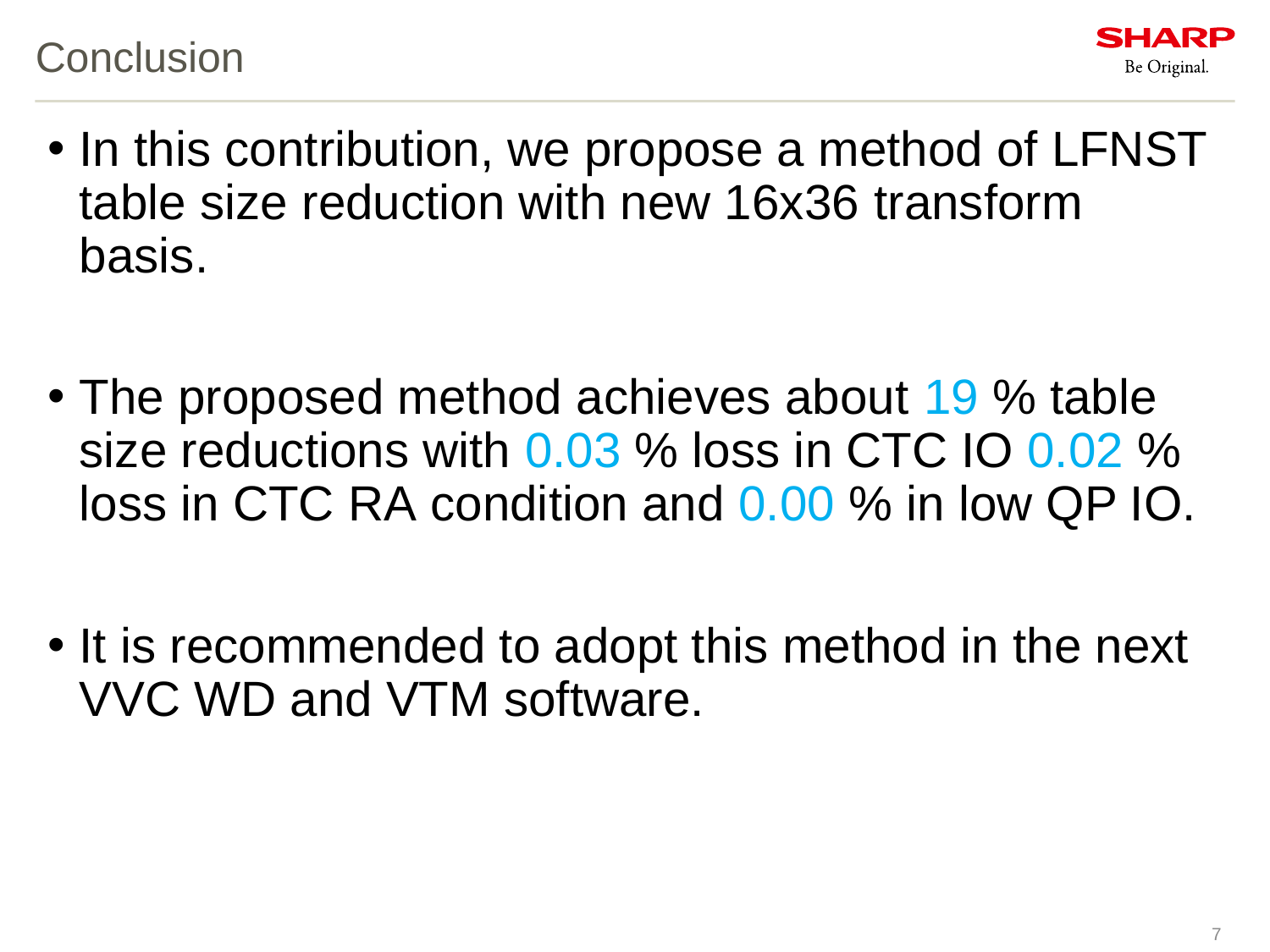

# Conclusion
In this contribution, we propose a method of LFNST table size reduction with new 16x36 transform basis.

The proposed method achieves about 19 % table size reductions with 0.03 % loss in CTC IO 0.02 % loss in CTC RA condition and 0.00 % in low QP IO.

It is recommended to adopt this method in the next VVC WD and VTM software.

7